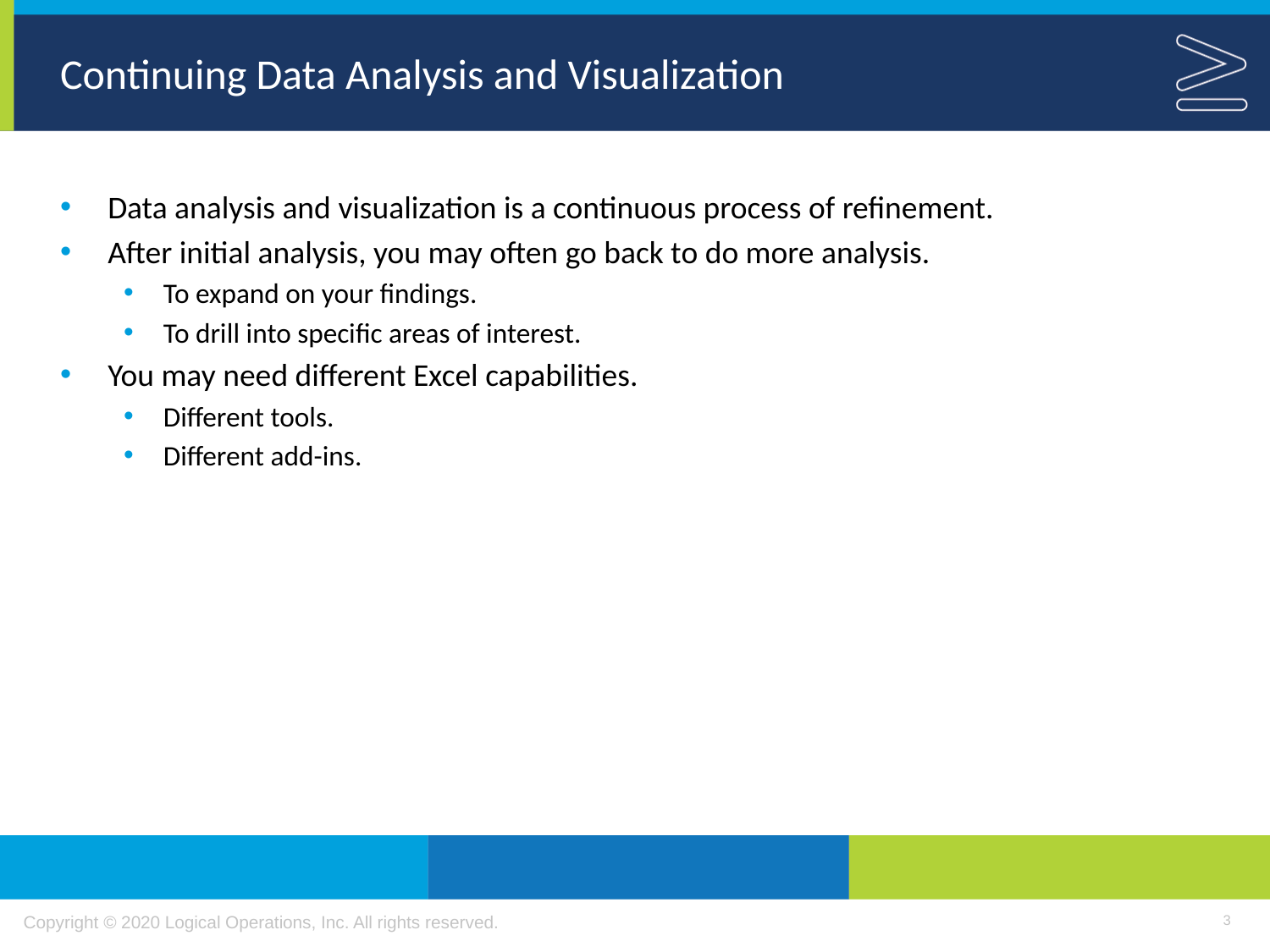

# Continuing Data Analysis and Visualization
Data analysis and visualization is a continuous process of refinement.
After initial analysis, you may often go back to do more analysis.
To expand on your findings.
To drill into specific areas of interest.
You may need different Excel capabilities.
Different tools.
Different add-ins.
3